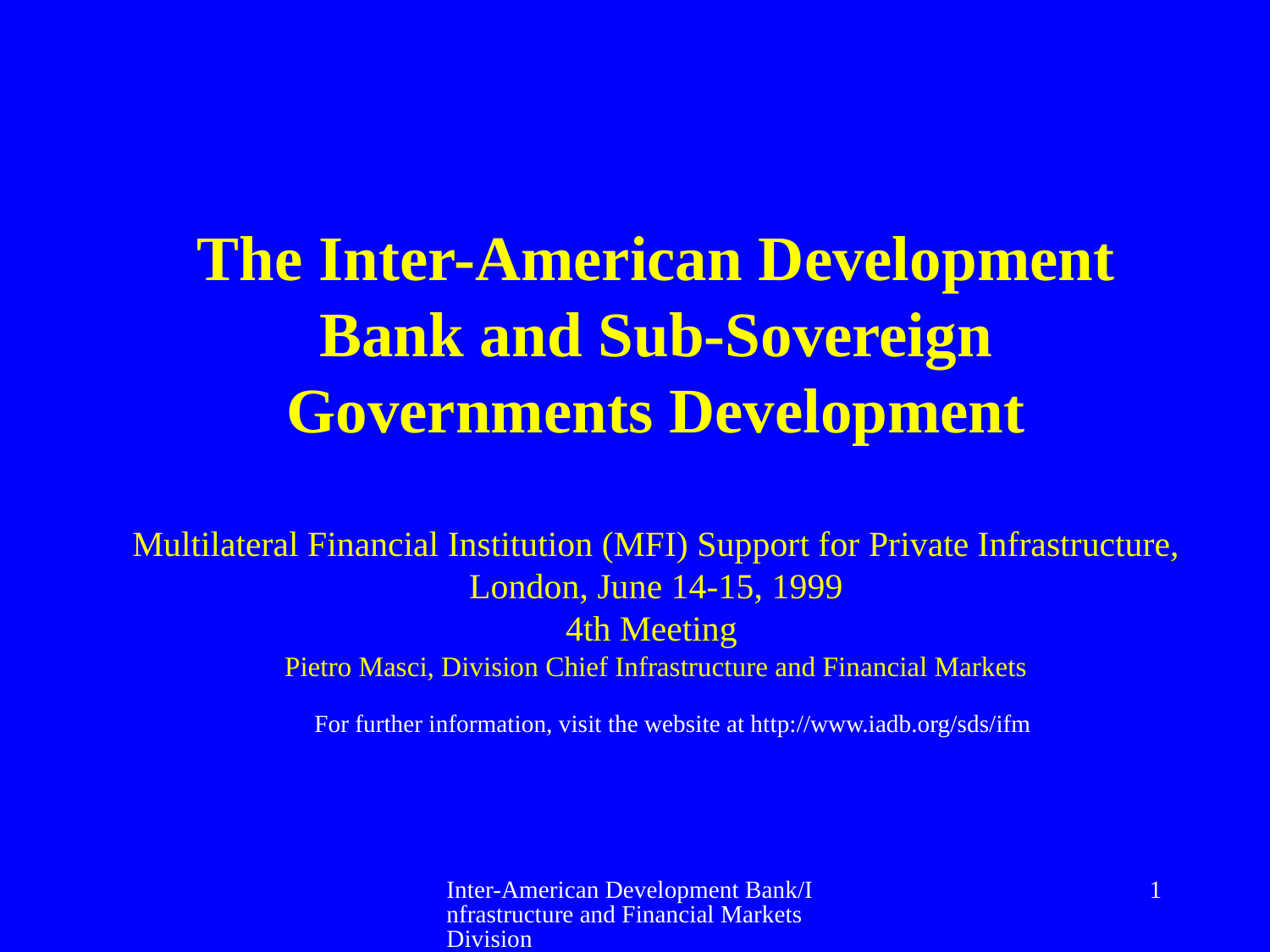

# The Inter-American Development Bank and Sub-Sovereign Governments Development Multilateral Financial Institution (MFI) Support for Private Infrastructure, London, June 14-15, 1999 4th Meeting Pietro Masci, Division Chief Infrastructure and Financial Markets
For further information, visit the website at http://www.iadb.org/sds/ifm
Inter-American Development Bank/Infrastructure and Financial Markets Division
1